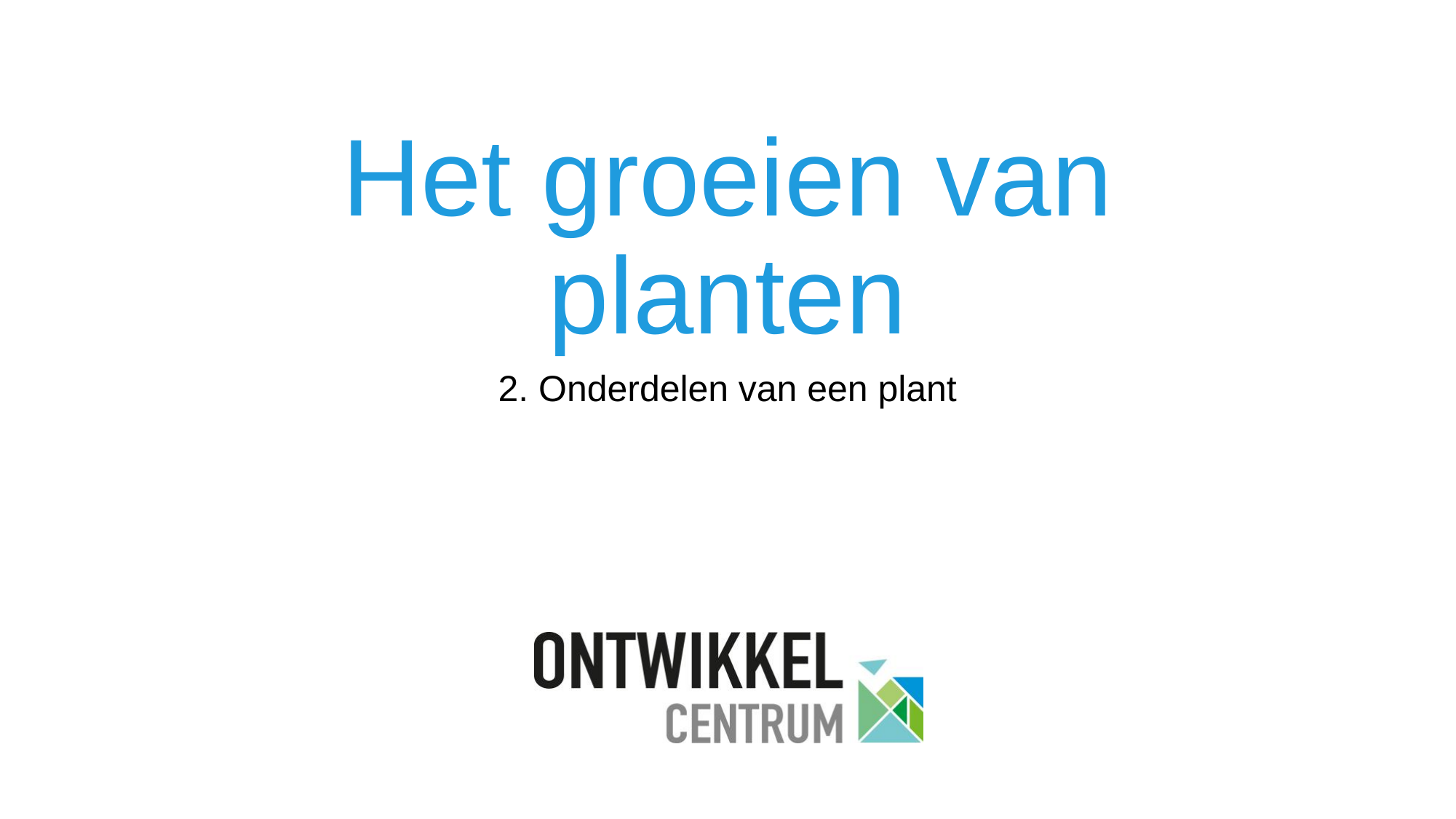

# Het groeien van planten
2. Onderdelen van een plant